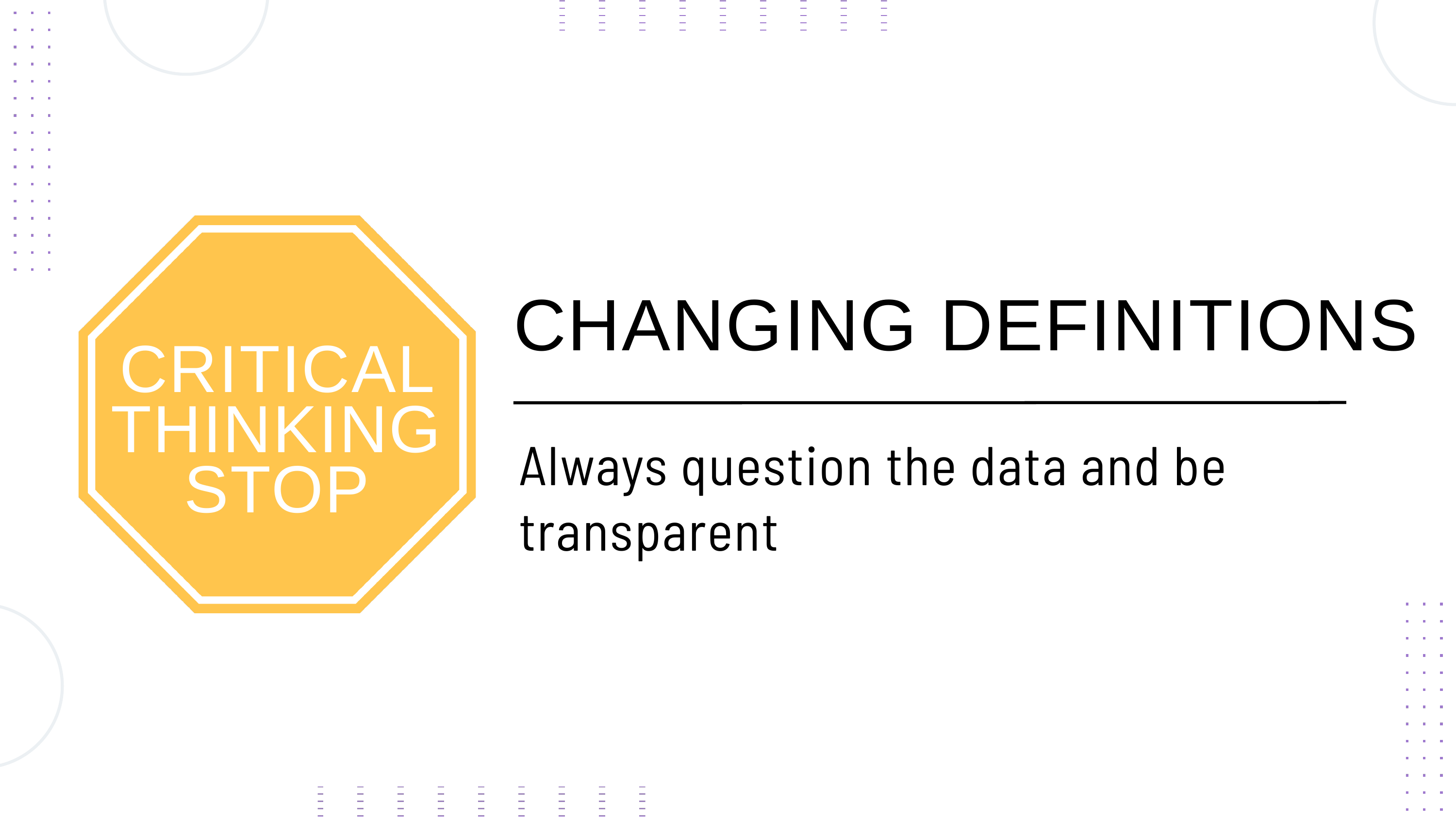

CHANGING DEFINITIONS
CRITICAL THINKING STOP

Always question the data and be transparent